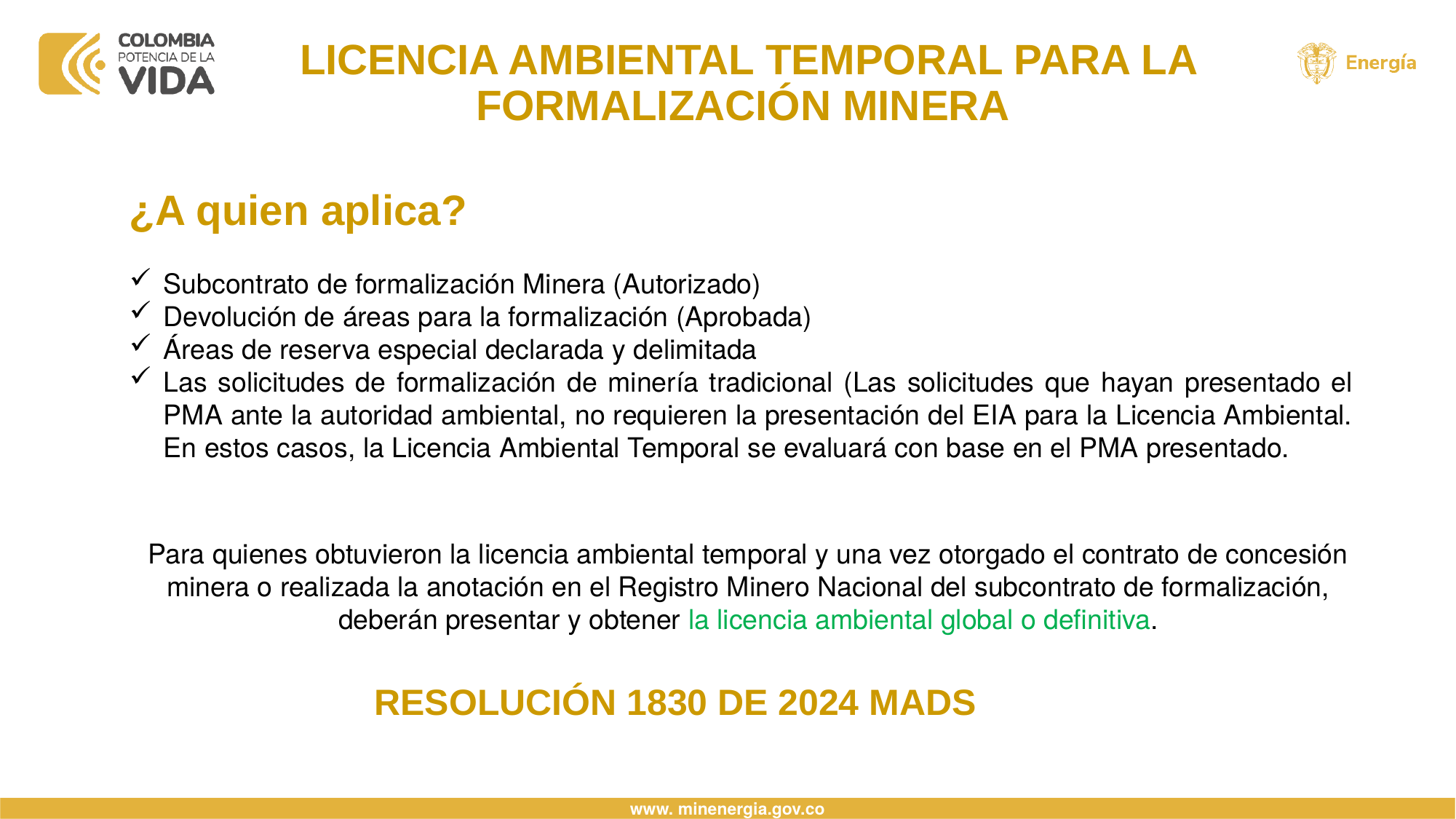

LICENCIA AMBIENTAL TEMPORAL PARA LA FORMALIZACIÓN MINERA
¿A quien aplica?

Subcontrato de formalización Minera (Autorizado)
Devolución de áreas para la formalización (Aprobada)
Áreas de reserva especial declarada y delimitada
Las solicitudes de formalización de minería tradicional (Las solicitudes que hayan presentado el PMA ante la autoridad ambiental, no requieren la presentación del EIA para la Licencia Ambiental. En estos casos, la Licencia Ambiental Temporal se evaluará con base en el PMA presentado.
Para quienes obtuvieron la licencia ambiental temporal y una vez otorgado el contrato de concesión minera o realizada la anotación en el Registro Minero Nacional del subcontrato de formalización, deberán presentar y obtener la licencia ambiental global o definitiva.
RESOLUCIÓN 1830 DE 2024 MADS
www. minenergia.gov.co